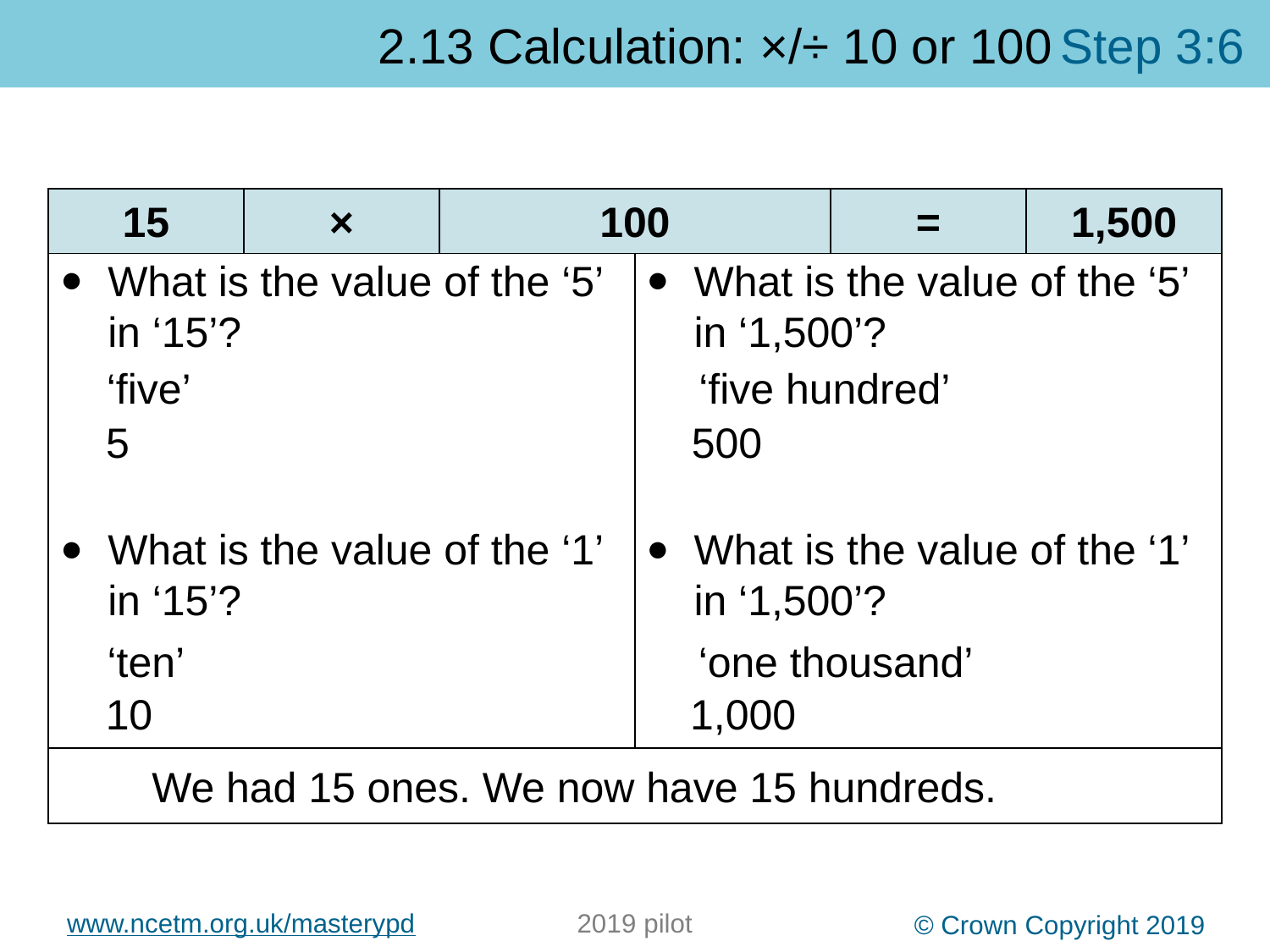

2.13 Calculation: ×/÷ 10 or 100	Step 3:6
| 15 | × | 100 |  | = | 1,500 |
| --- | --- | --- | --- | --- | --- |
|  |  |  |  |  |  |
|  |  |  |  |  |  |
What is the value of the ‘5’
in ‘15’?
What is the value of the ‘5’
in ‘1,500’?
‘five’
‘five hundred’
5
500
What is the value of the ‘1’
in ‘15’?
What is the value of the ‘1’
in ‘1,500’?
‘ten’
‘one thousand’
10
1,000
We had 15 ones. We now have 15 hundreds.